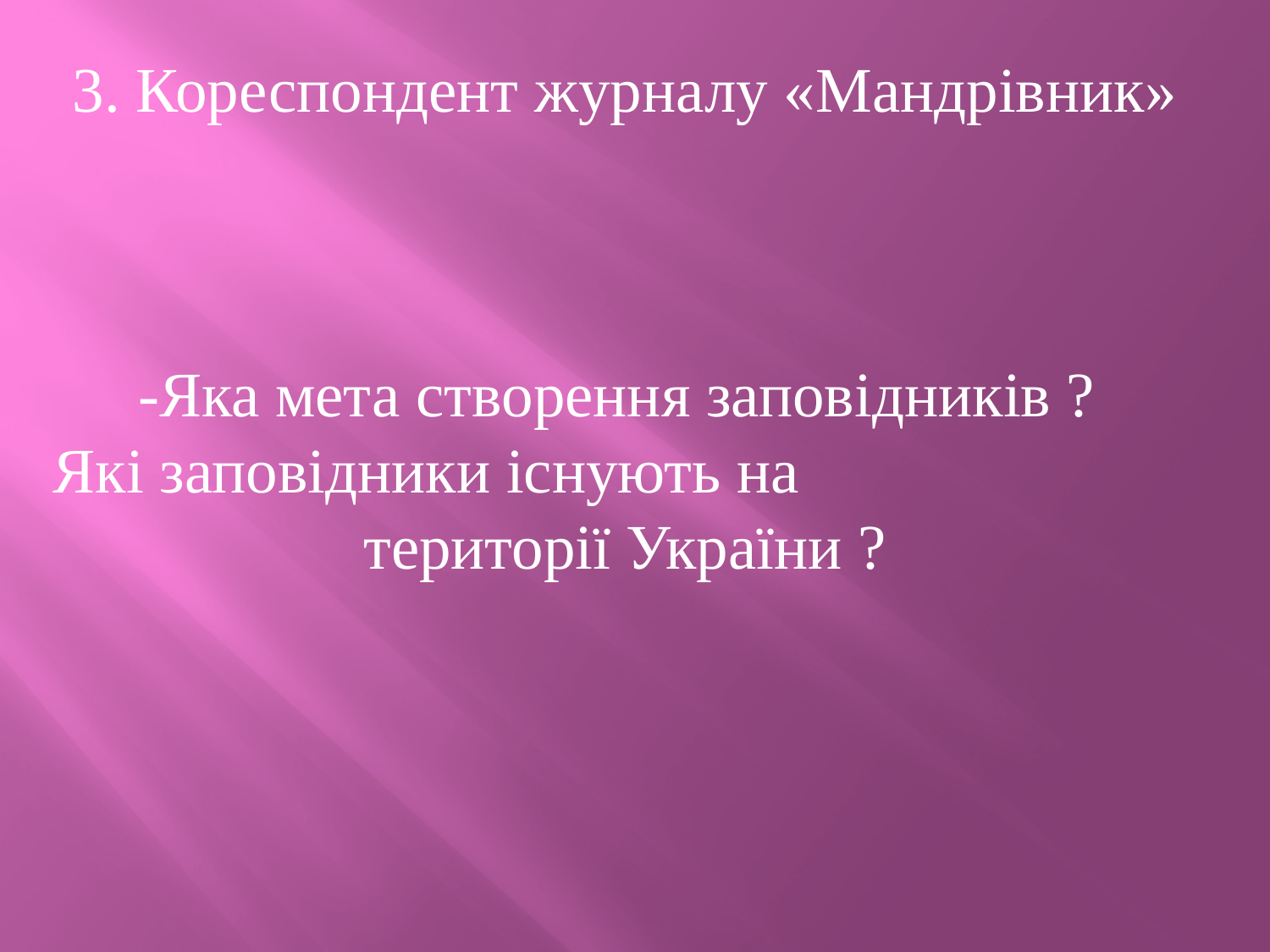

3. Кореспондент журналу «Мандрiвник»

-Яка мета створення заповідників ?
Якi заповідники iснують на                          території України ?